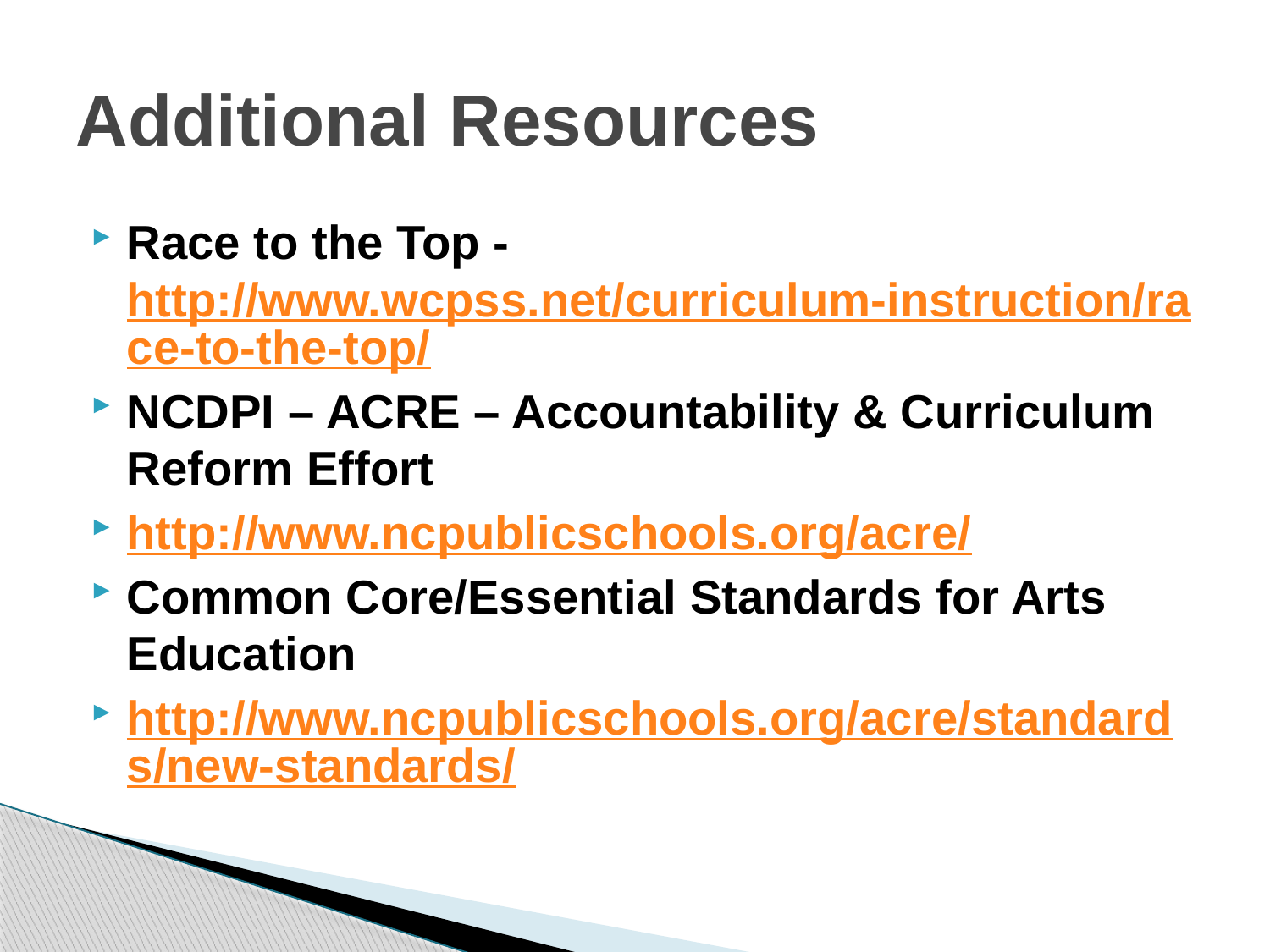

# Additional Resources
Race to the Top - http://www.wcpss.net/curriculum-instruction/race-to-the-top/
NCDPI – ACRE – Accountability & Curriculum Reform Effort
http://www.ncpublicschools.org/acre/
Common Core/Essential Standards for Arts Education
http://www.ncpublicschools.org/acre/standards/new-standards/